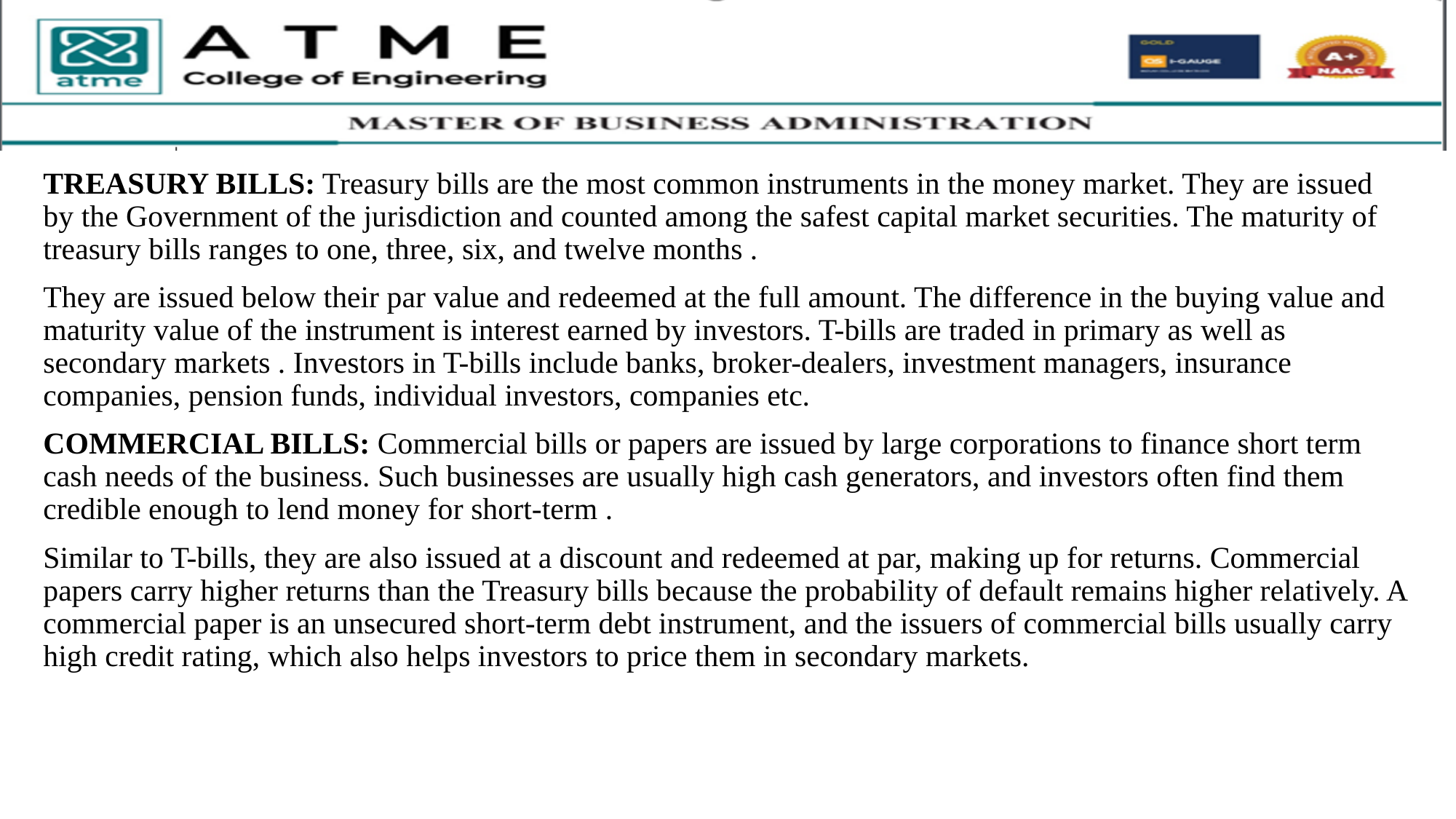

TREASURY BILLS: Treasury bills are the most common instruments in the money market. They are issued by the Government of the jurisdiction and counted among the safest capital market securities. The maturity of treasury bills ranges to one, three, six, and twelve months .
They are issued below their par value and redeemed at the full amount. The difference in the buying value and maturity value of the instrument is interest earned by investors. T-bills are traded in primary as well as secondary markets . Investors in T-bills include banks, broker-dealers, investment managers, insurance companies, pension funds, individual investors, companies etc.
COMMERCIAL BILLS: Commercial bills or papers are issued by large corporations to finance short term cash needs of the business. Such businesses are usually high cash generators, and investors often find them credible enough to lend money for short-term .
Similar to T-bills, they are also issued at a discount and redeemed at par, making up for returns. Commercial papers carry higher returns than the Treasury bills because the probability of default remains higher relatively. A commercial paper is an unsecured short-term debt instrument, and the issuers of commercial bills usually carry high credit rating, which also helps investors to price them in secondary markets.